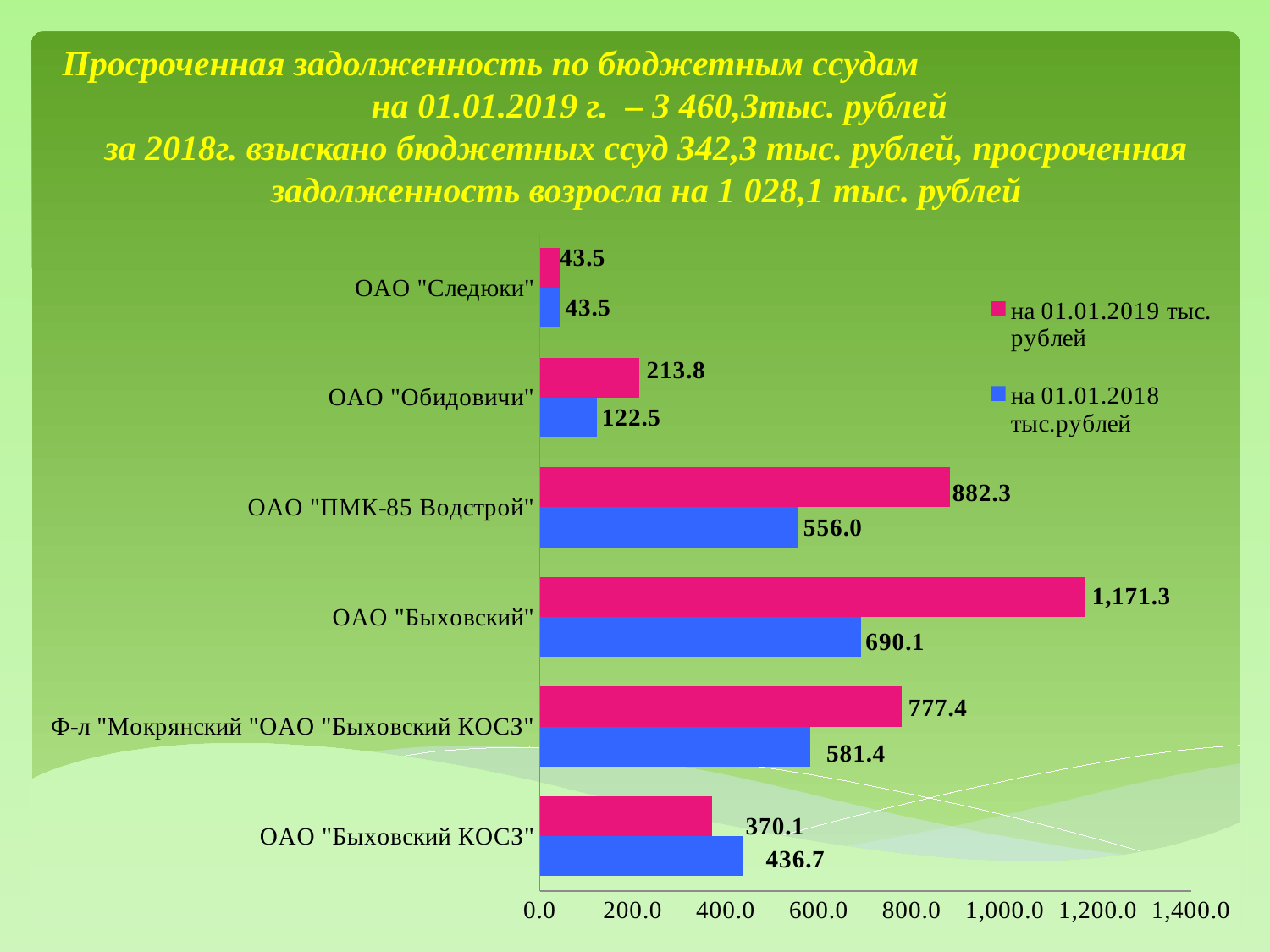

Просроченная задолженность по бюджетным ссудам                                       на 01.01.2019 г.  – 3 460,3тыс. рублей
за 2018г. взыскано бюджетных ссуд 342,3 тыс. рублей, просроченная задолженность возросла на 1 028,1 тыс. рублей

### Chart

| Category | на 01.01.2018          тыс.рублей  | на 01.01.2019 тыс. рублей |
|---|---|---|
| ОАО "Быховский КОСЗ" | 436.7 | 370.1 |
| Ф-л "Мокрянский "ОАО "Быховский КОСЗ" | 581.4 | 777.4 |
| ОАО "Быховский" | 690.1 | 1171.3 |
| ОАО "ПМК-85 Водстрой" | 556.0 | 882.3 |
| ОАО "Обидовичи" | 122.5 | 213.8 |
| ОАО "Следюки" | 43.5 | 43.5 |